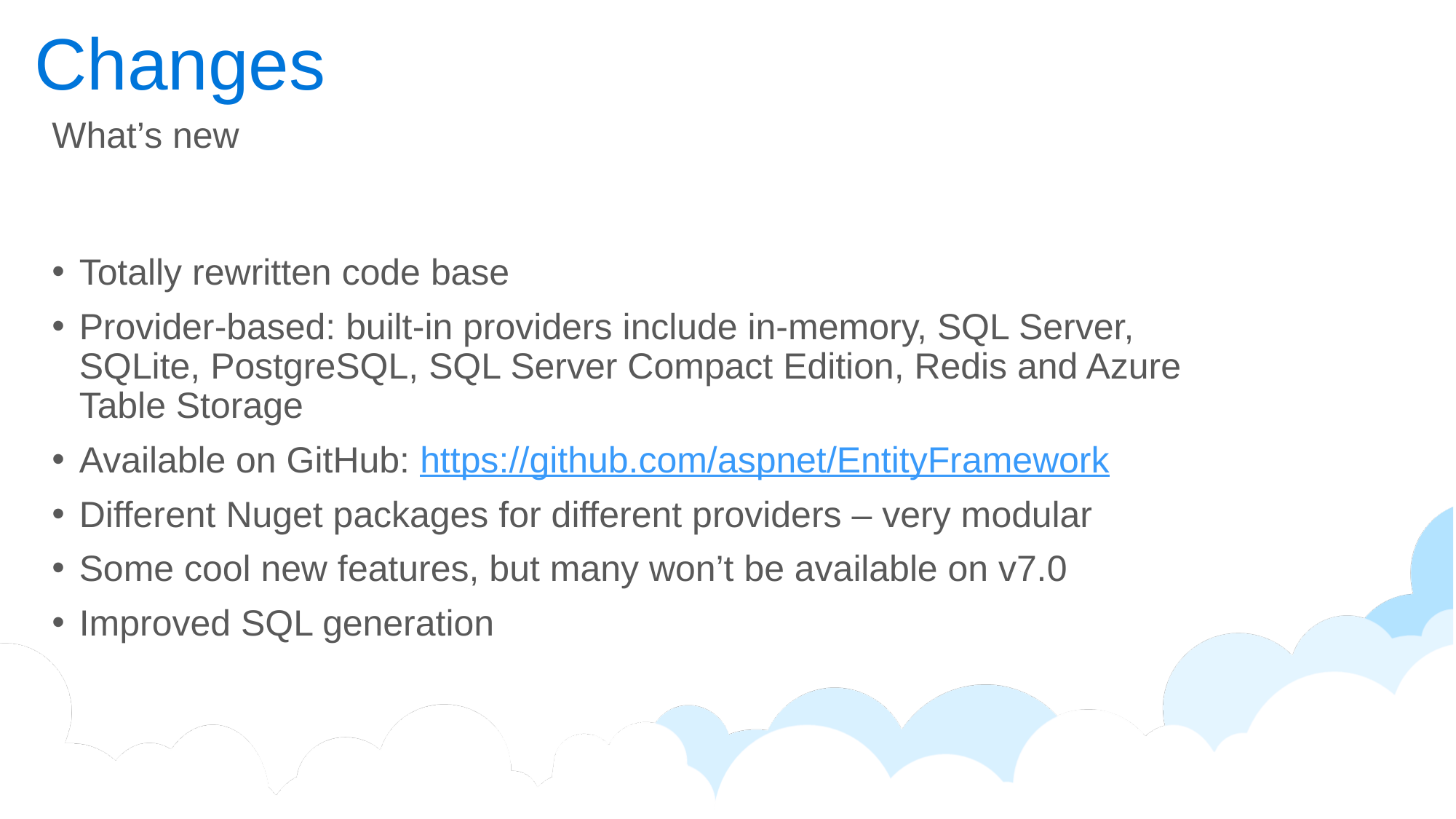

# Changes
What’s new
Totally rewritten code base
Provider-based: built-in providers include in-memory, SQL Server, SQLite, PostgreSQL, SQL Server Compact Edition, Redis and Azure Table Storage
Available on GitHub: https://github.com/aspnet/EntityFramework
Different Nuget packages for different providers – very modular
Some cool new features, but many won’t be available on v7.0
Improved SQL generation